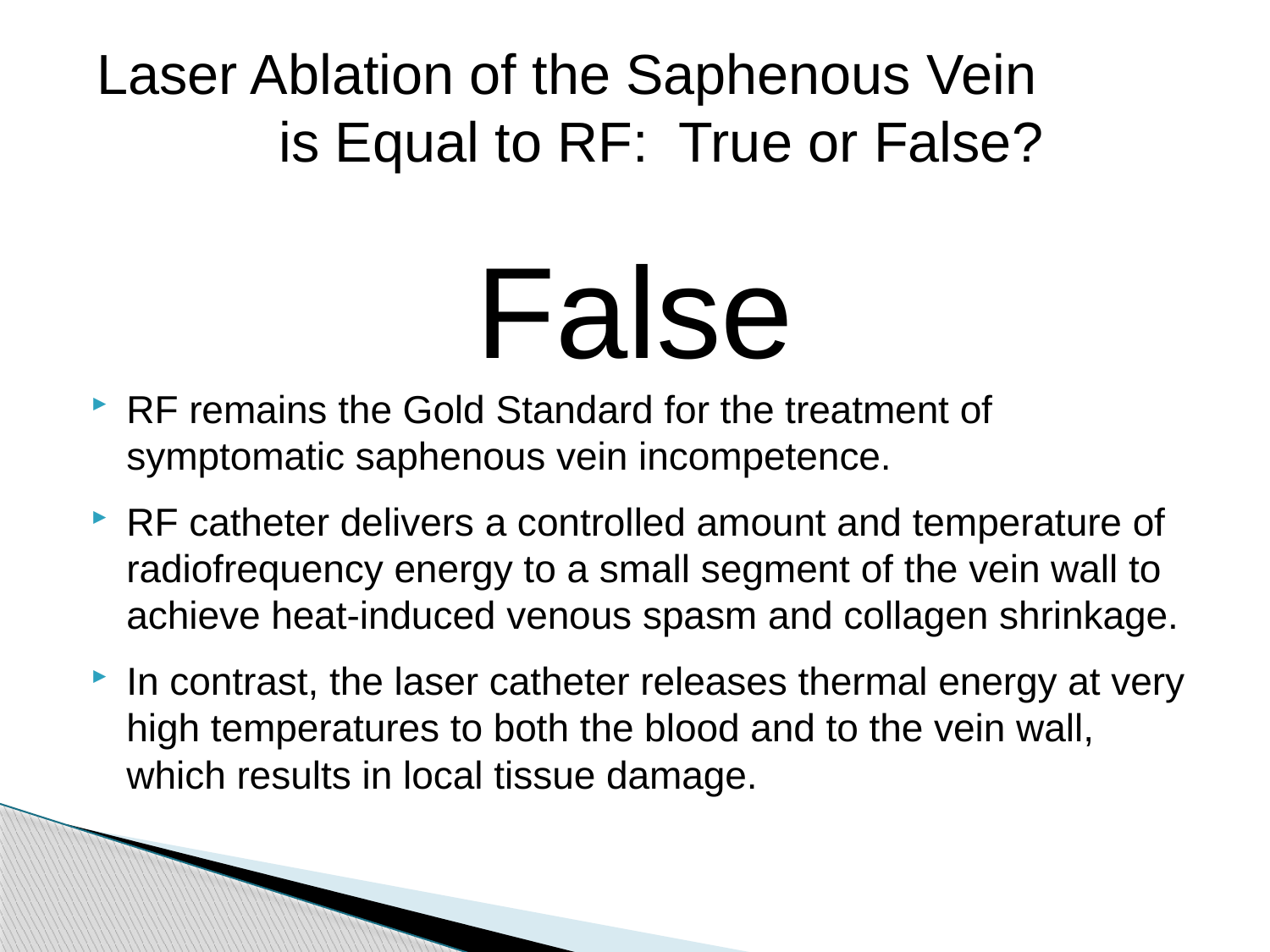

Laser Ablation of the Saphenous Vein
is Equal to RF:  True or False?
False
RF remains the Gold Standard for the treatment of symptomatic saphenous vein incompetence.
RF catheter delivers a controlled amount and temperature of radiofrequency energy to a small segment of the vein wall to achieve heat-induced venous spasm and collagen shrinkage.
In contrast, the laser catheter releases thermal energy at very high temperatures to both the blood and to the vein wall, which results in local tissue damage.